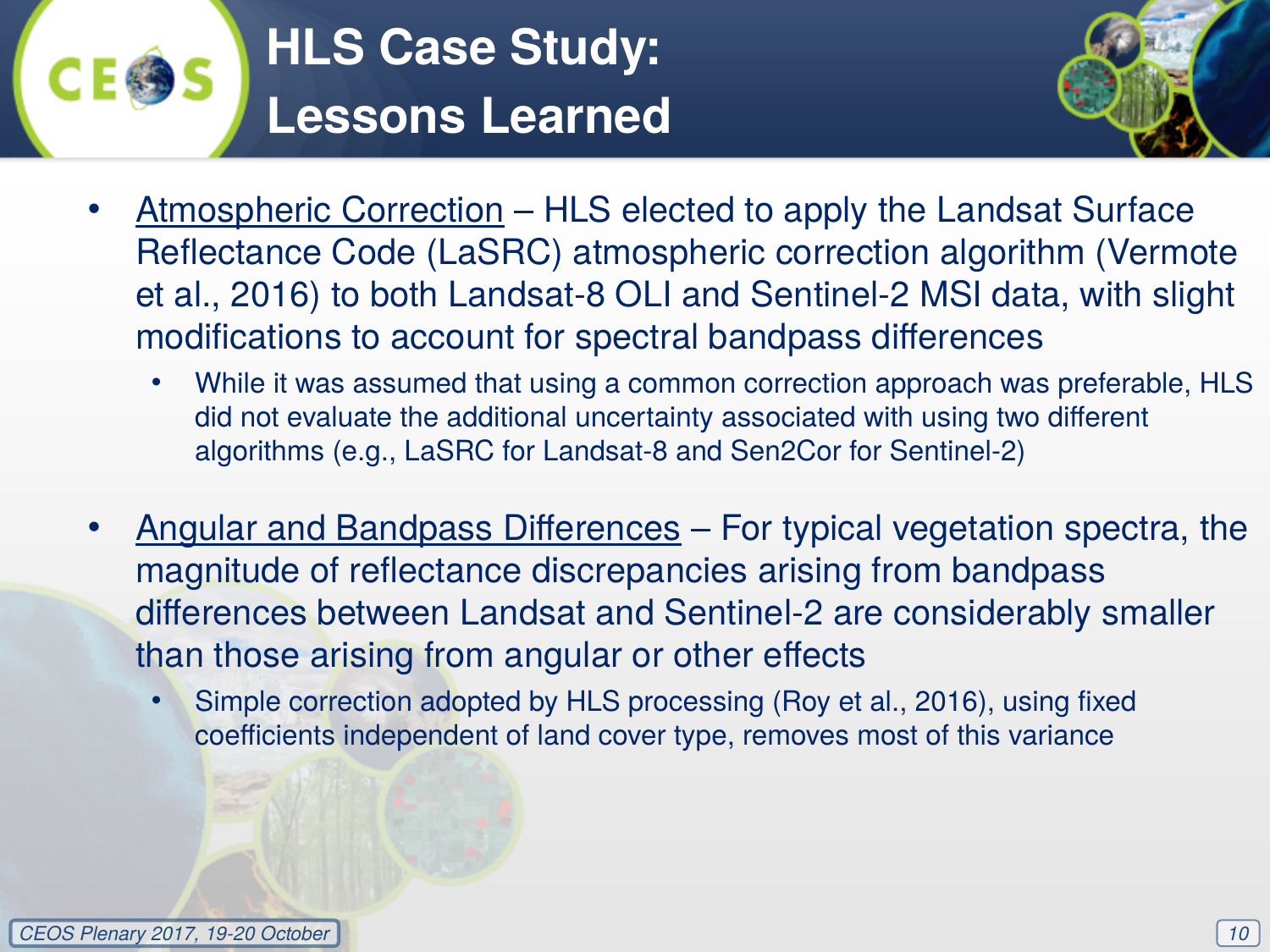

HLS Case Study:
Lessons Learned
Atmospheric Correction – HLS elected to apply the Landsat Surface Reflectance Code (LaSRC) atmospheric correction algorithm (Vermote et al., 2016) to both Landsat-8 OLI and Sentinel-2 MSI data, with slight modifications to account for spectral bandpass differences
While it was assumed that using a common correction approach was preferable, HLS did not evaluate the additional uncertainty associated with using two different algorithms (e.g., LaSRC for Landsat-8 and Sen2Cor for Sentinel-2)

Angular and Bandpass Differences – For typical vegetation spectra, the magnitude of reflectance discrepancies arising from bandpass differences between Landsat and Sentinel-2 are considerably smaller than those arising from angular or other effects
Simple correction adopted by HLS processing (Roy et al., 2016), using fixed coefficients independent of land cover type, removes most of this variance
10